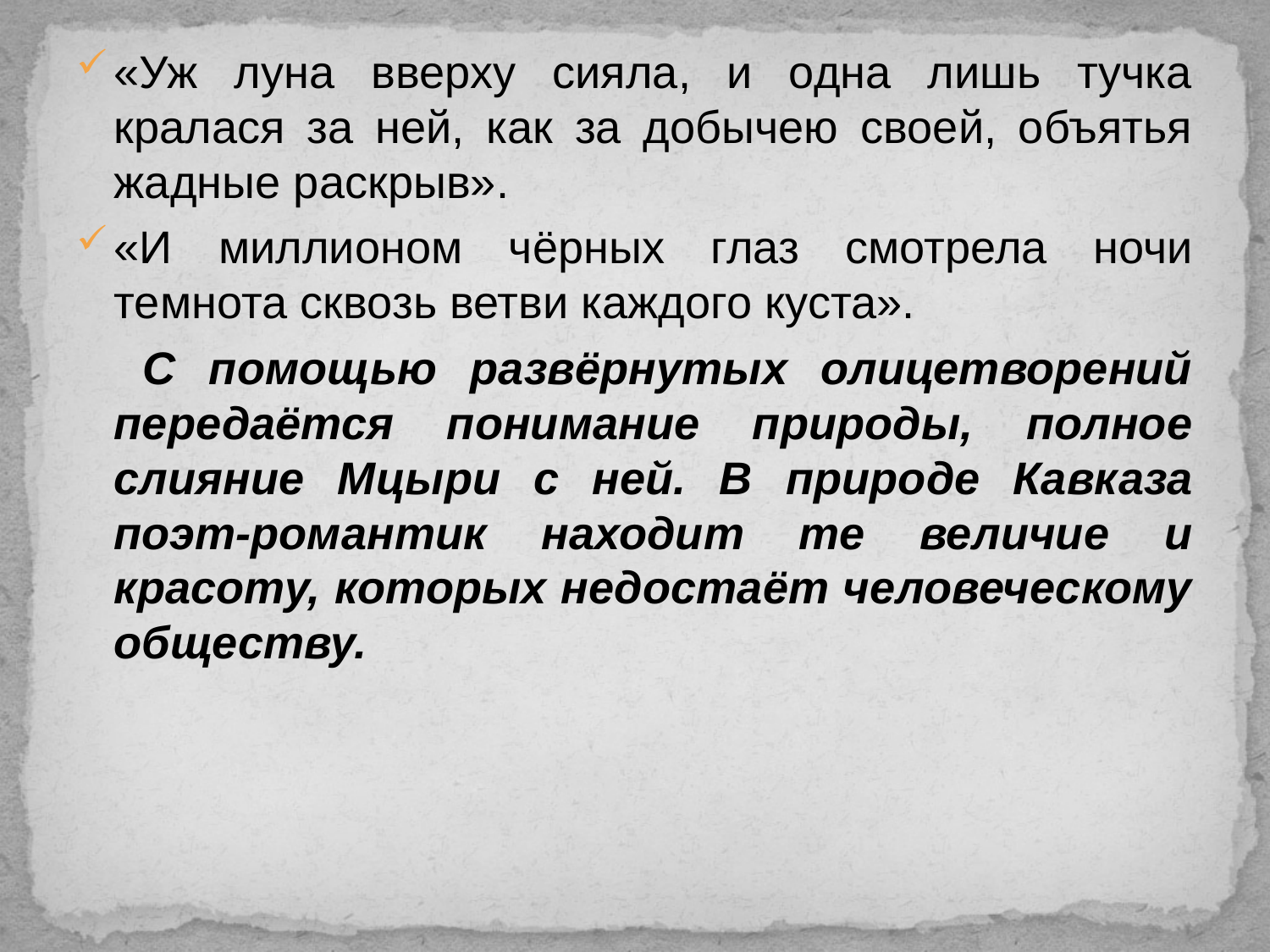

«Уж луна вверху сияла, и одна лишь тучка кралася за ней, как за добычею своей, объятья жадные раскрыв».
«И миллионом чёрных глаз смотрела ночи темнота сквозь ветви каждого куста».
  С помощью развёрнутых олицетворений передаётся понимание природы, полное слияние Мцыри с ней. В природе Кавказа поэт-романтик находит те величие и красоту, которых недостаёт человеческому обществу.